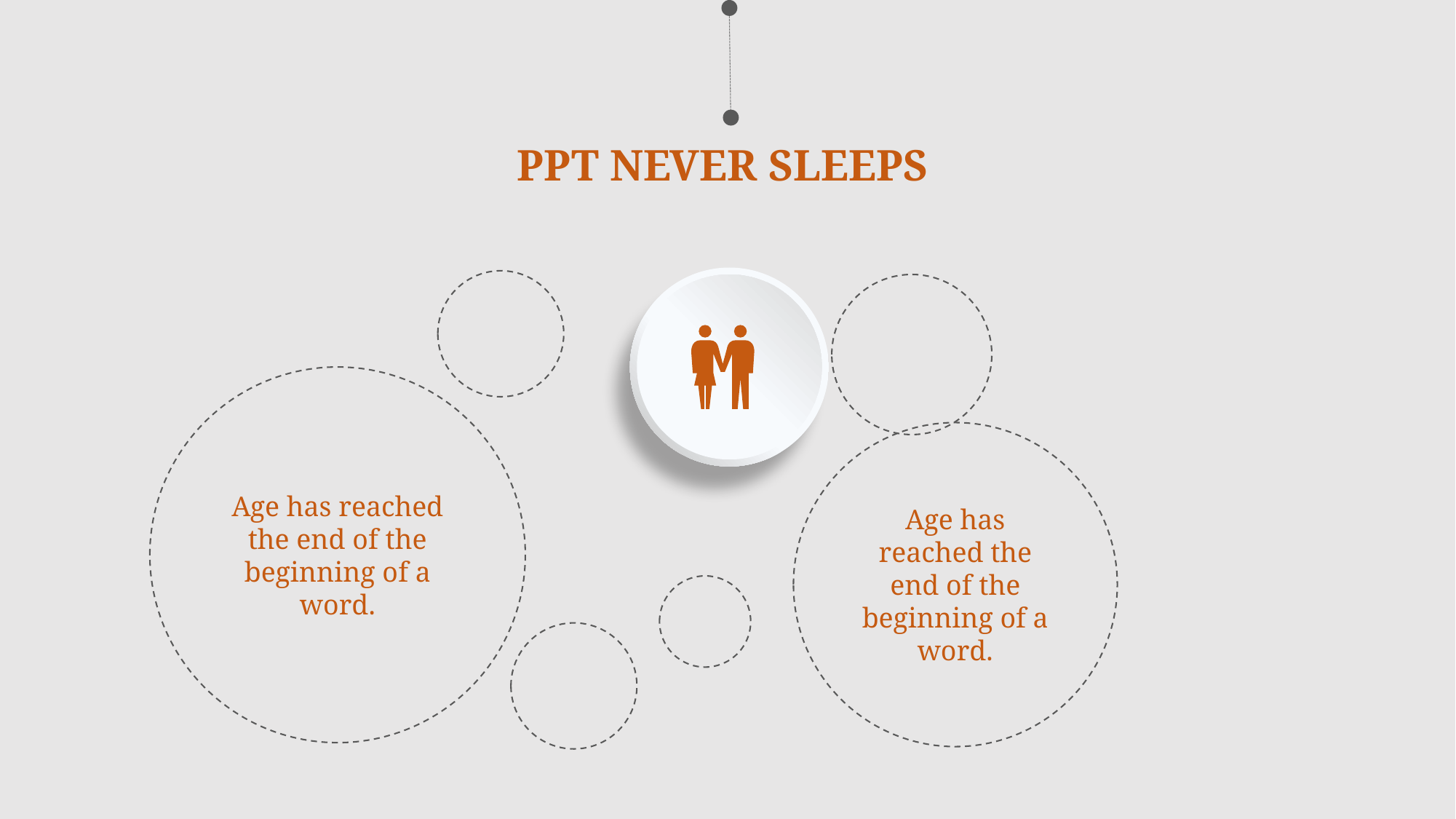

PPT NEVER SLEEPS

Age has reached the end of the beginning of a word.
Age has reached the end of the beginning of a word.